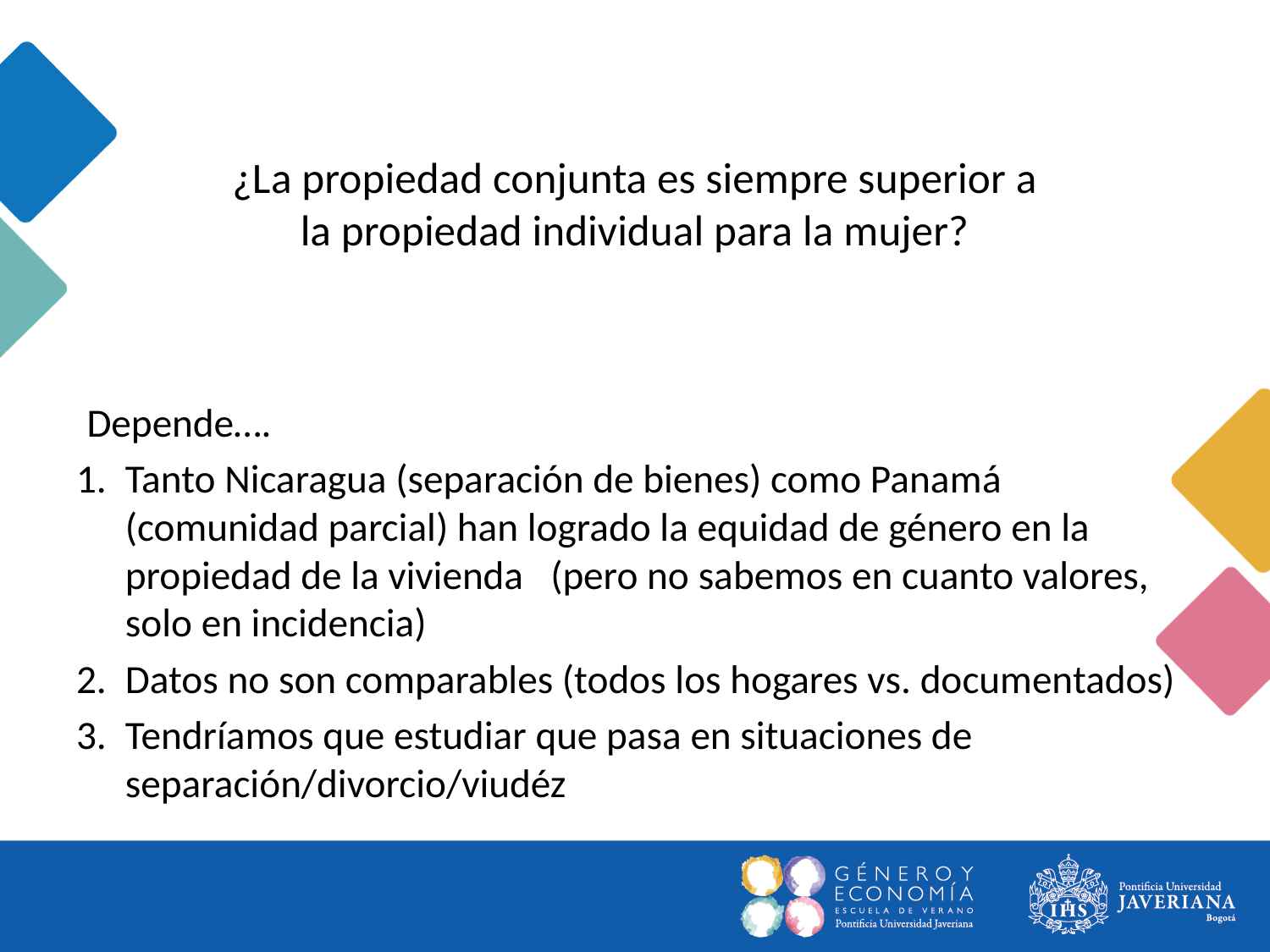

# ¿La propiedad conjunta es siempre superior a la propiedad individual para la mujer?

Depende….
Tanto Nicaragua (separación de bienes) como Panamá (comunidad parcial) han logrado la equidad de género en la propiedad de la vivienda   (pero no sabemos en cuanto valores, solo en incidencia)
Datos no son comparables (todos los hogares vs. documentados)
Tendríamos que estudiar que pasa en situaciones de separación/divorcio/viudéz